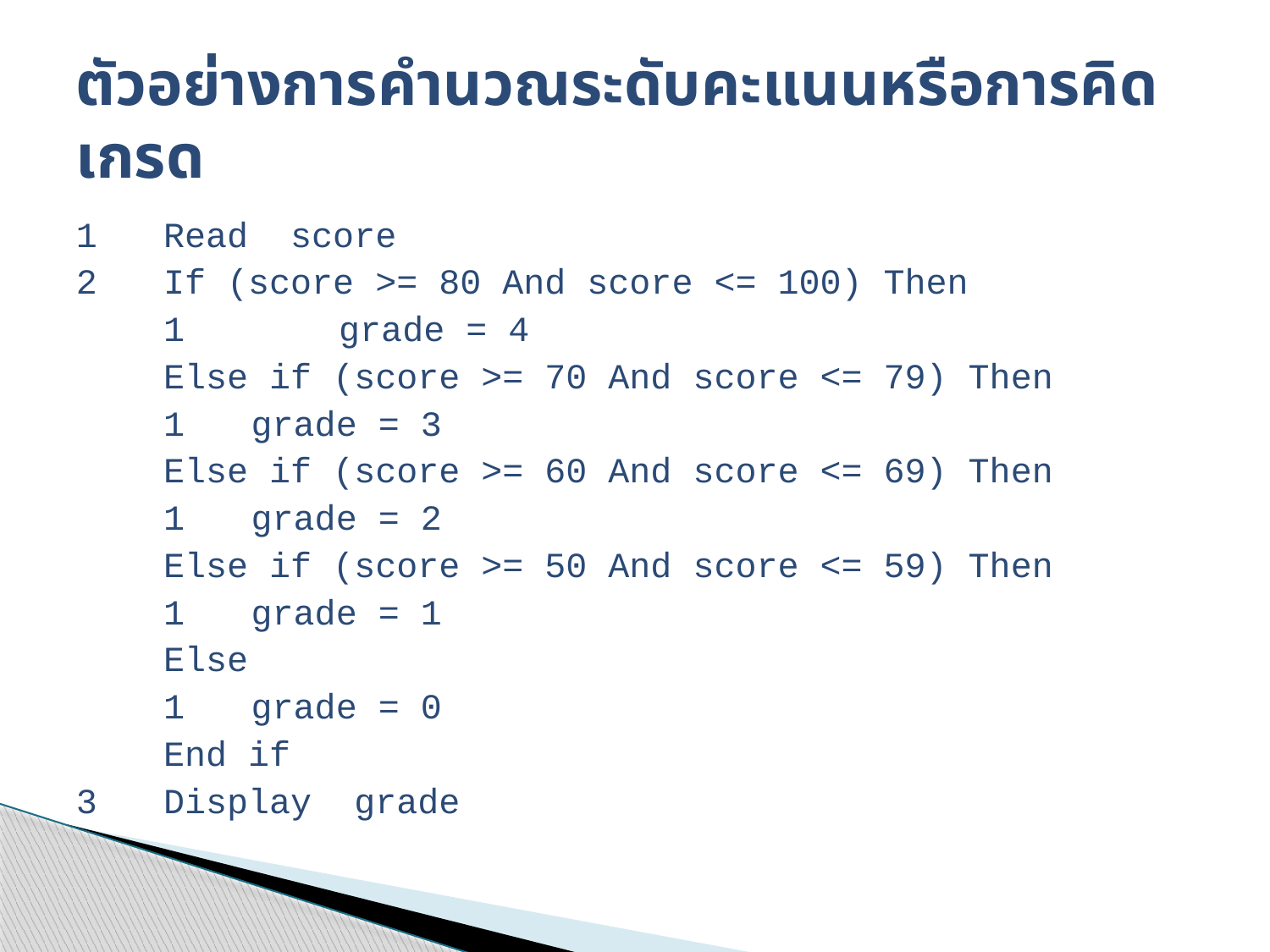

# ตัวอย่างการคำนวณระดับคะแนนหรือการคิดเกรด
1	Read  score
2	If (score >= 80 And score <= 100) Then
	1      	grade = 4
	Else if (score >= 70 And score <= 79) Then
	1	grade = 3
	Else if (score >= 60 And score <= 69) Then
	1	grade = 2
	Else if (score >= 50 And score <= 59) Then
	1	grade = 1
	Else
	1	grade = 0
	End if
3	Display  grade